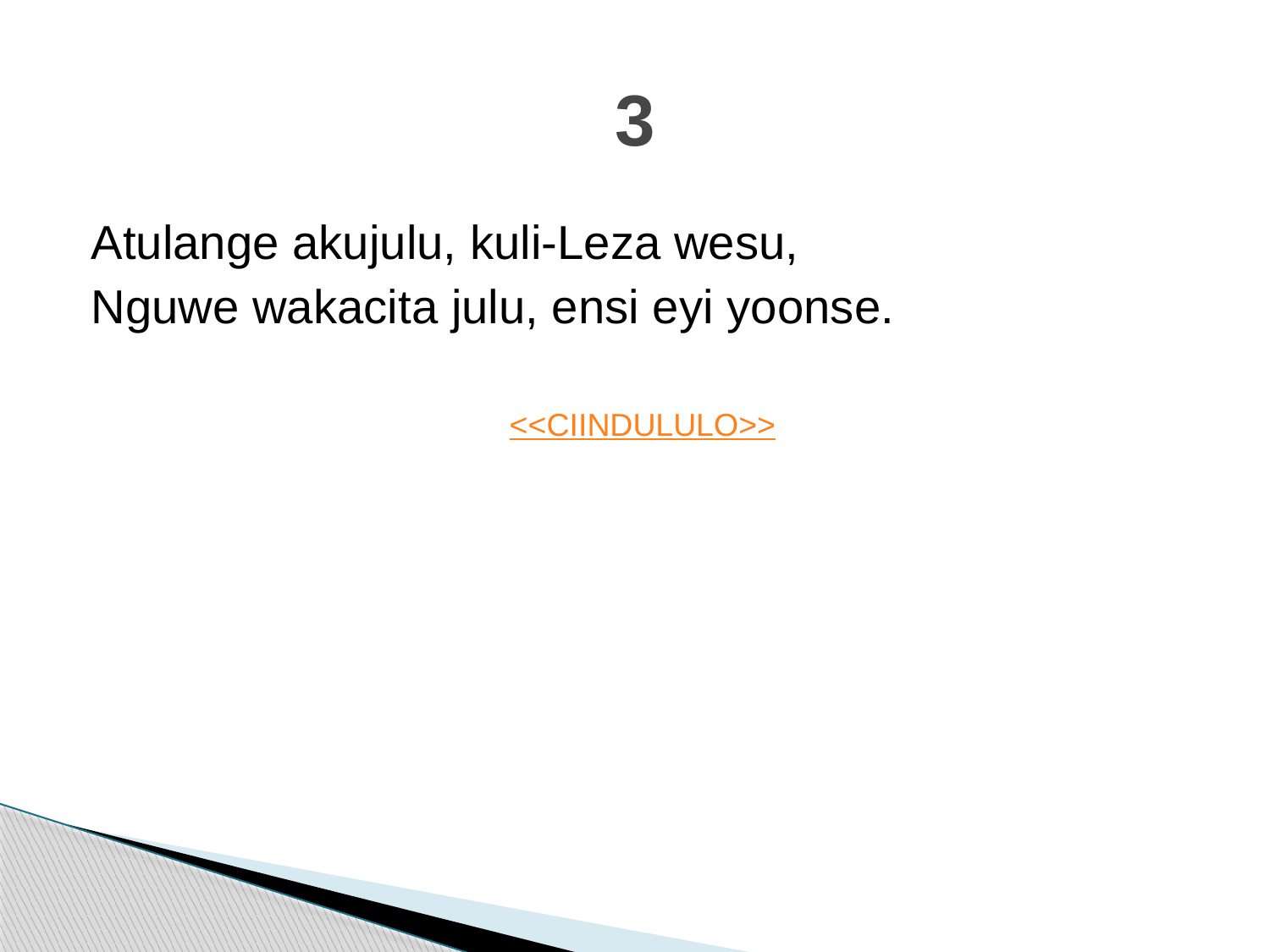

# 3
Atulange akujulu, kuli-Leza wesu,
Nguwe wakacita julu, ensi eyi yoonse.

<<CIINDULULO>>